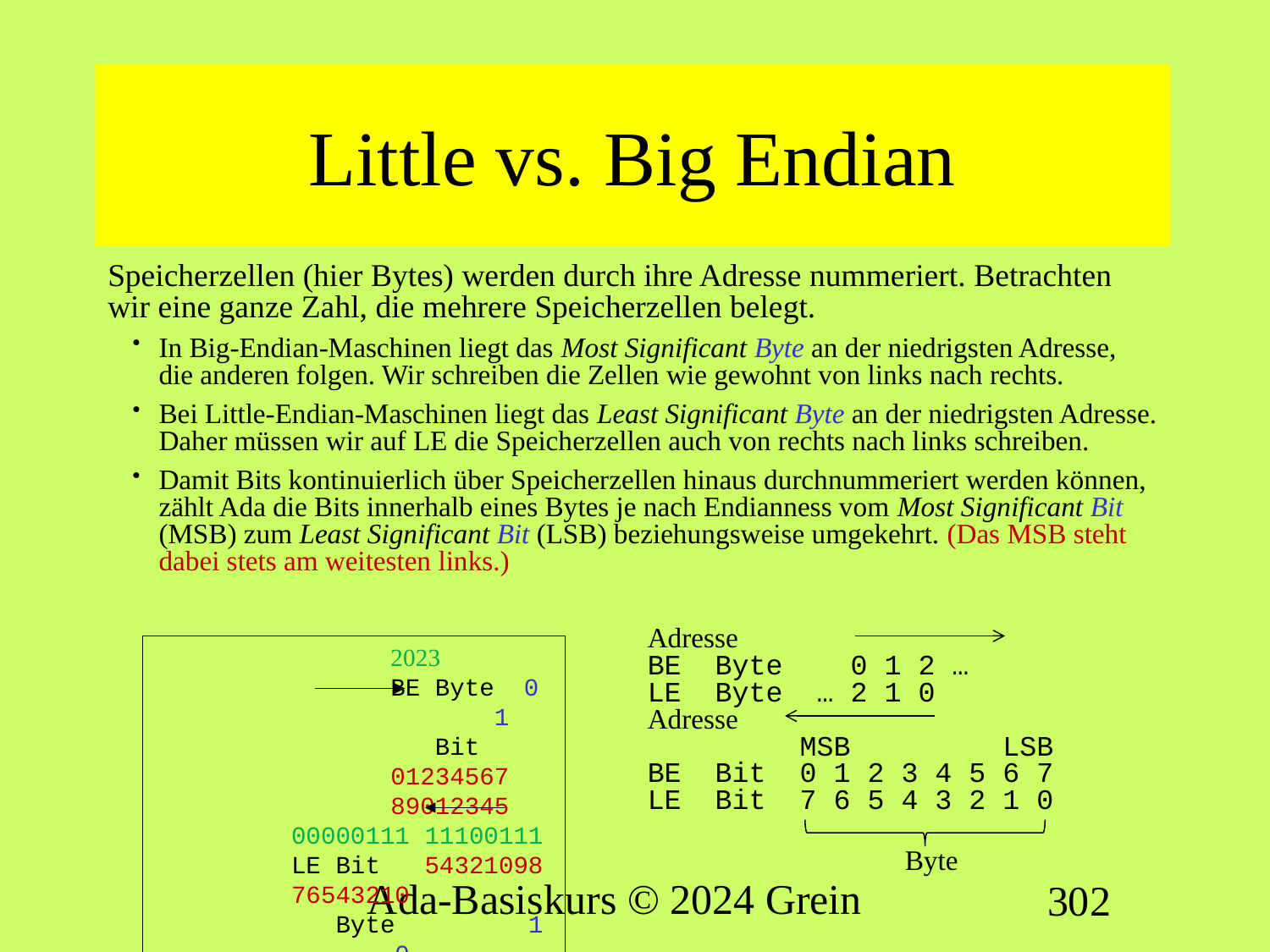

# Little vs. Big Endian
Speicherzellen (hier Bytes) werden durch ihre Adresse nummeriert. Betrachten wir eine ganze Zahl, die mehrere Speicherzellen belegt.
In Big-Endian-Maschinen liegt das Most Significant Byte an der niedrigsten Adresse, die anderen folgen. Wir schreiben die Zellen wie gewohnt von links nach rechts.
Bei Little-Endian-Maschinen liegt das Least Significant Byte an der niedrigsten Adresse. Daher müssen wir auf LE die Speicherzellen auch von rechts nach links schreiben.
Damit Bits kontinuierlich über Speicherzellen hinaus durchnummeriert werden können, zählt Ada die Bits innerhalb eines Bytes je nach Endianness vom Most Significant Bit (MSB) zum Least Significant Bit (LSB) beziehungsweise umgekehrt. (Das MSB steht dabei stets am weitesten links.)
Adresse
BE  Byte    0 1 2 …
LE  Byte  … 2 1 0
Adresse
         MSB         LSB
BE  Bit  0 1 2 3 4 5 6 7
LE  Bit  7 6 5 4 3 2 1 0

                                Byte

2023
BE Byte  0        1
   Bit   01234567 89012345
00000111 11100111
LE Bit   54321098 76543210
   Byte         1        0
Ada-Basiskurs © 2024 Grein
302